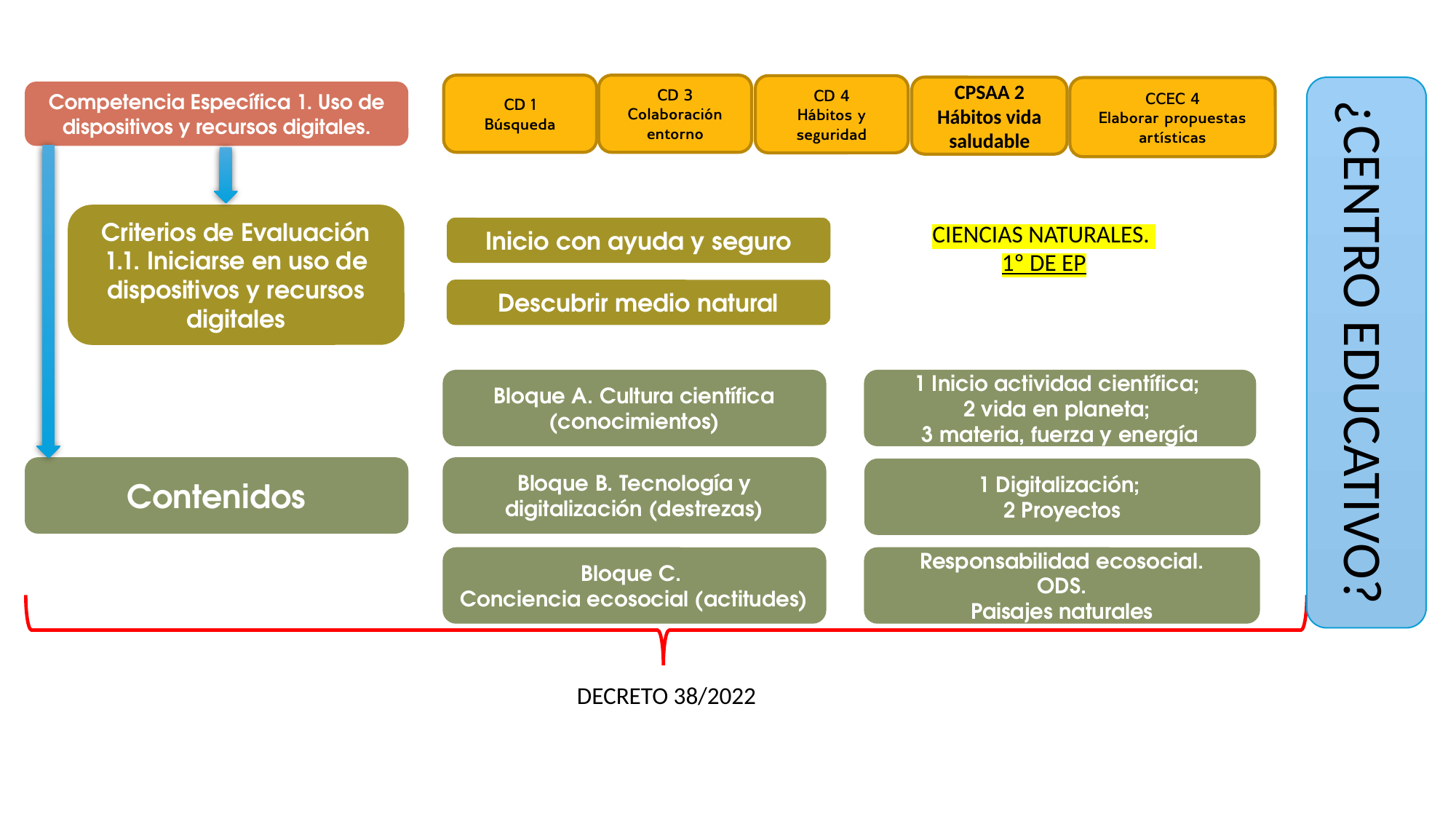

CD 1
Búsqueda
CD 3
Colaboración entorno
CD 4
Hábitos y seguridad
CPSAA 2
Hábitos vida saludable
¿CENTRO EDUCATIVO?
CCEC 4
Elaborar propuestas artísticas
Competencia Específica 1. Uso de dispositivos y recursos digitales.

Criterios de Evaluación 1.1. Iniciarse en uso de dispositivos y recursos digitales
CIENCIAS NATURALES.
1º DE EP
Inicio con ayuda y seguro
Descubrir medio natural

Bloque A. Cultura científica (conocimientos)
1 Inicio actividad científica;
2 vida en planeta;
3 materia, fuerza y energía
Contenidos
Bloque B. Tecnología y digitalización (destrezas)
1 Digitalización;
2 Proyectos
Bloque C.
Conciencia ecosocial (actitudes)
Responsabilidad ecosocial.
ODS.
Paisajes naturales
DECRETO 38/2022